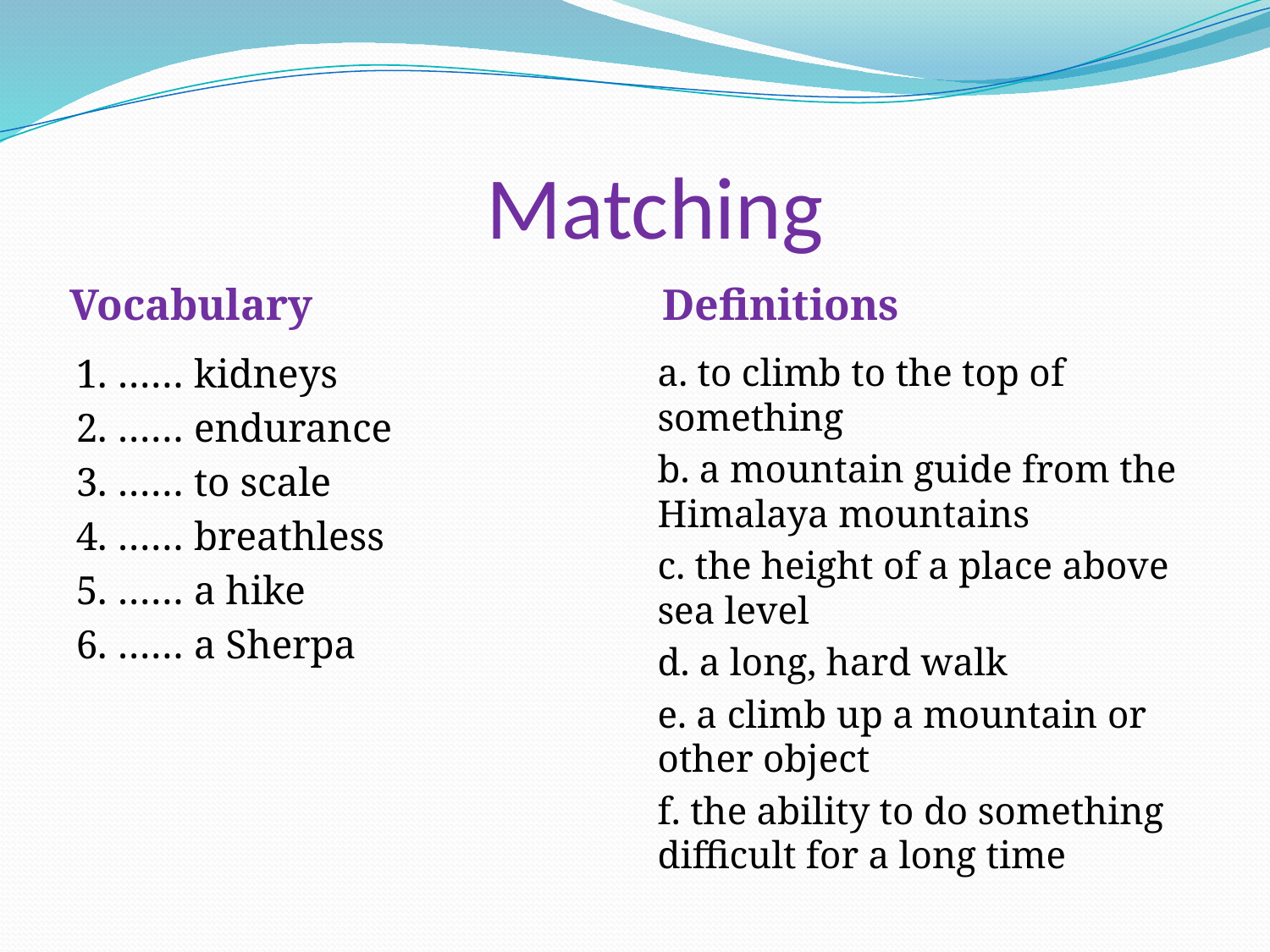

# Matching
Vocabulary
 Definitions
1. …… kidneys
2. …… endurance
3. …… to scale
4. …… breathless
5. …… a hike
6. …… a Sherpa

a. to climb to the top of something
b. a mountain guide from the Himalaya mountains
c. the height of a place above sea level
d. a long, hard walk
e. a climb up a mountain or other object
f. the ability to do something difficult for a long time